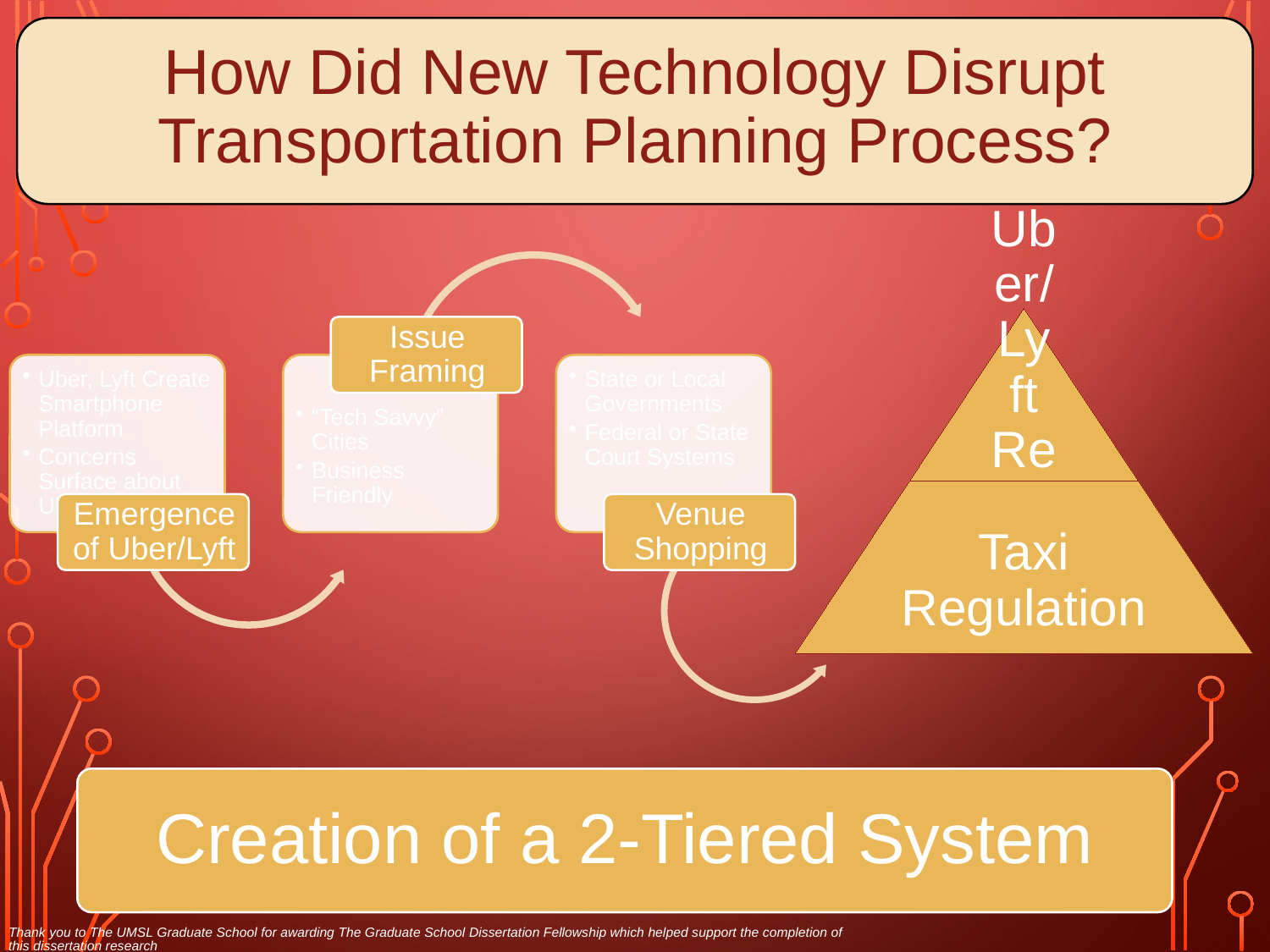

How Did New Technology Disrupt Transportation Planning Process?
Uber, Lyft Create Smartphone Platform
Concerns Surface about Uber/Lyft
Emergence of Uber/Lyft
“Tech Savvy” Cities
Business Friendly
Issue Framing
State or Local Governments
Federal or State Court Systems
Venue Shopping
Uber/Lyft Regulation
Taxi Regulation

Creation of a 2-Tiered System
Thank you to The UMSL Graduate School for awarding The Graduate School Dissertation Fellowship which helped support the completion of this dissertation research